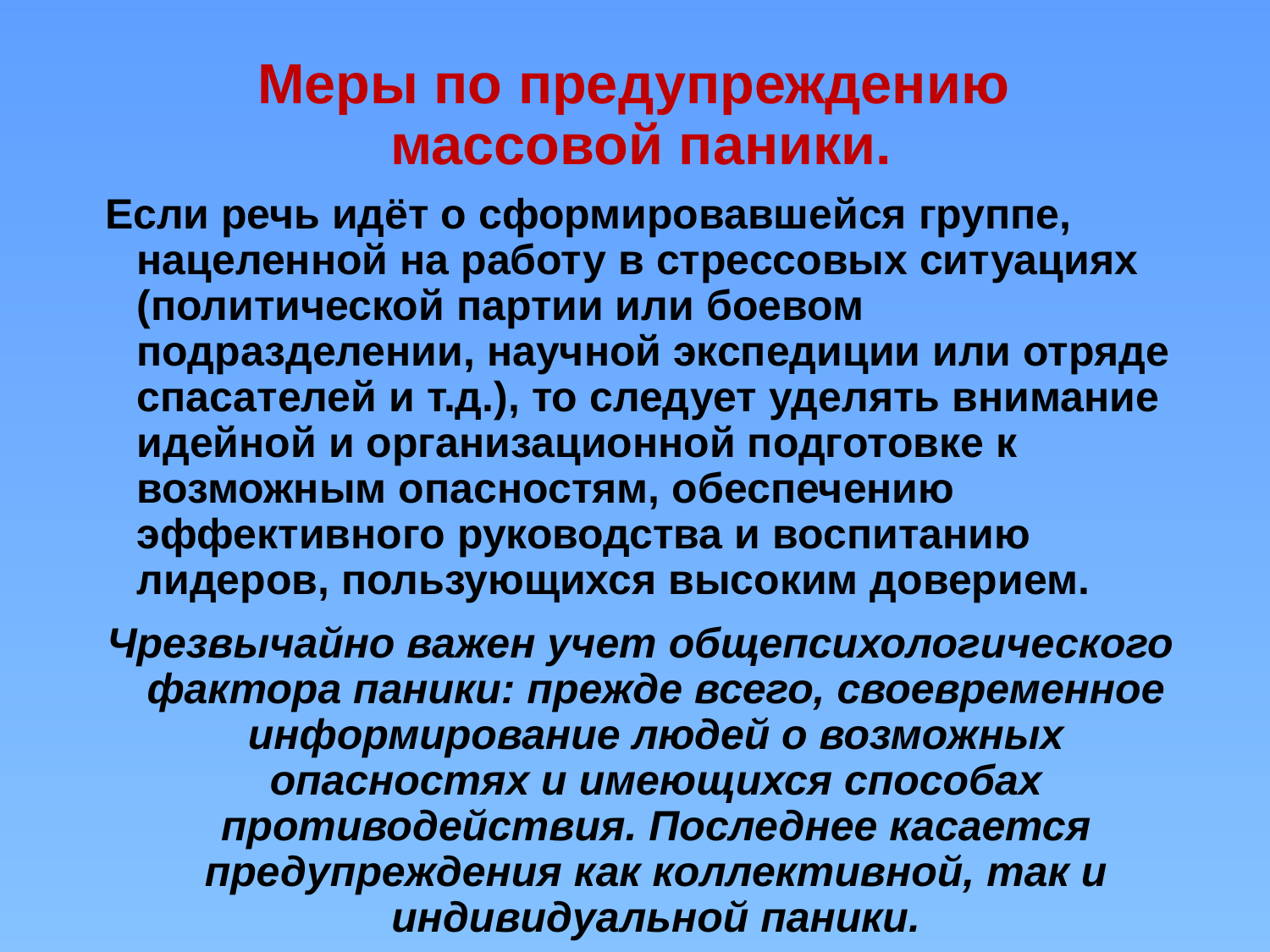

# Меры по предупреждению массовой паники.
Если речь идёт о сформировавшейся группе, нацеленной на работу в стрессовых ситуациях (политической партии или боевом подразделении, научной экспедиции или отряде спасателей и т.д.), то следует уделять внимание идейной и организационной подготовке к возможным опасностям, обеспечению эффективного руководства и воспитанию лидеров, пользующихся высоким доверием.
Чрезвычайно важен учет общепсихологического фактора паники: прежде всего, своевременное информирование людей о возможных опасностях и имеющихся способах противодействия. Последнее касается предупреждения как коллективной, так и индивидуальной паники.